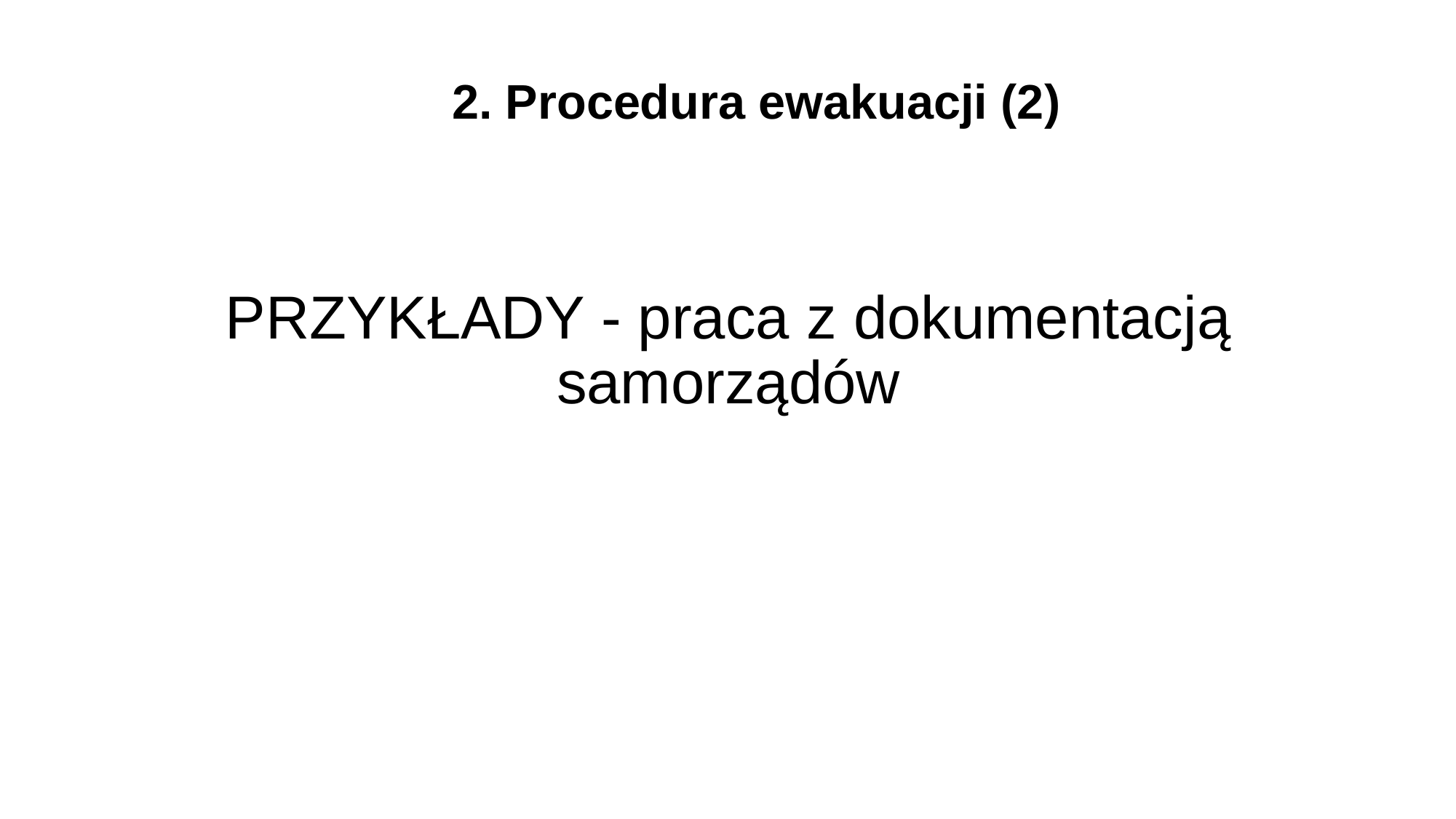

2. Procedura ewakuacji (2)
# PRZYKŁADY - praca z dokumentacją samorządów